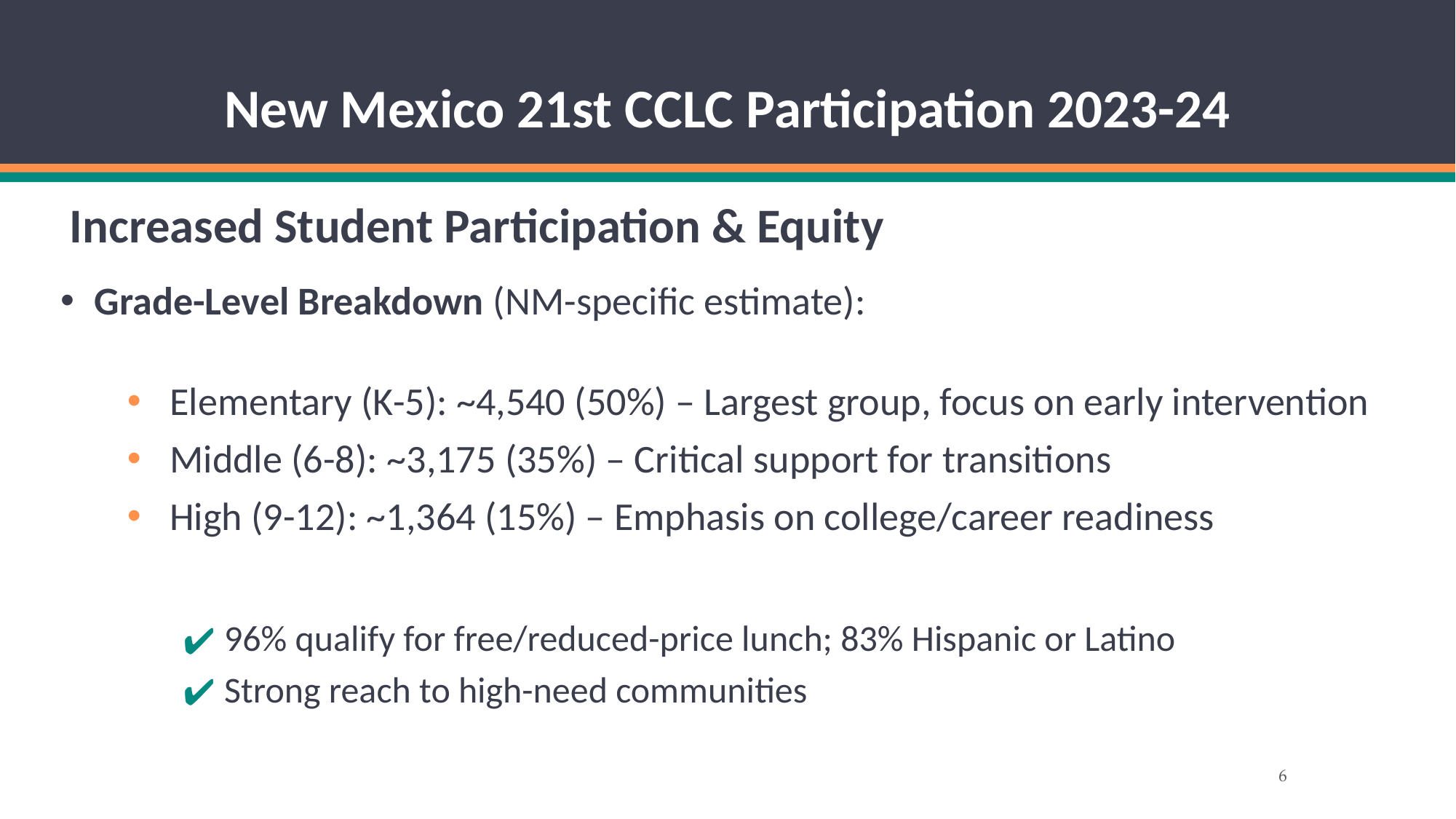

# New Mexico 21st CCLC Participation 2023-24
Increased Student Participation & Equity
Grade-Level Breakdown (NM-specific estimate):
Elementary (K-5): ~4,540 (50%) – Largest group, focus on early intervention
Middle (6-8): ~3,175 (35%) – Critical support for transitions
High (9-12): ~1,364 (15%) – Emphasis on college/career readiness

96% qualify for free/reduced-price lunch; 83% Hispanic or Latino
Strong reach to high-need communities

6